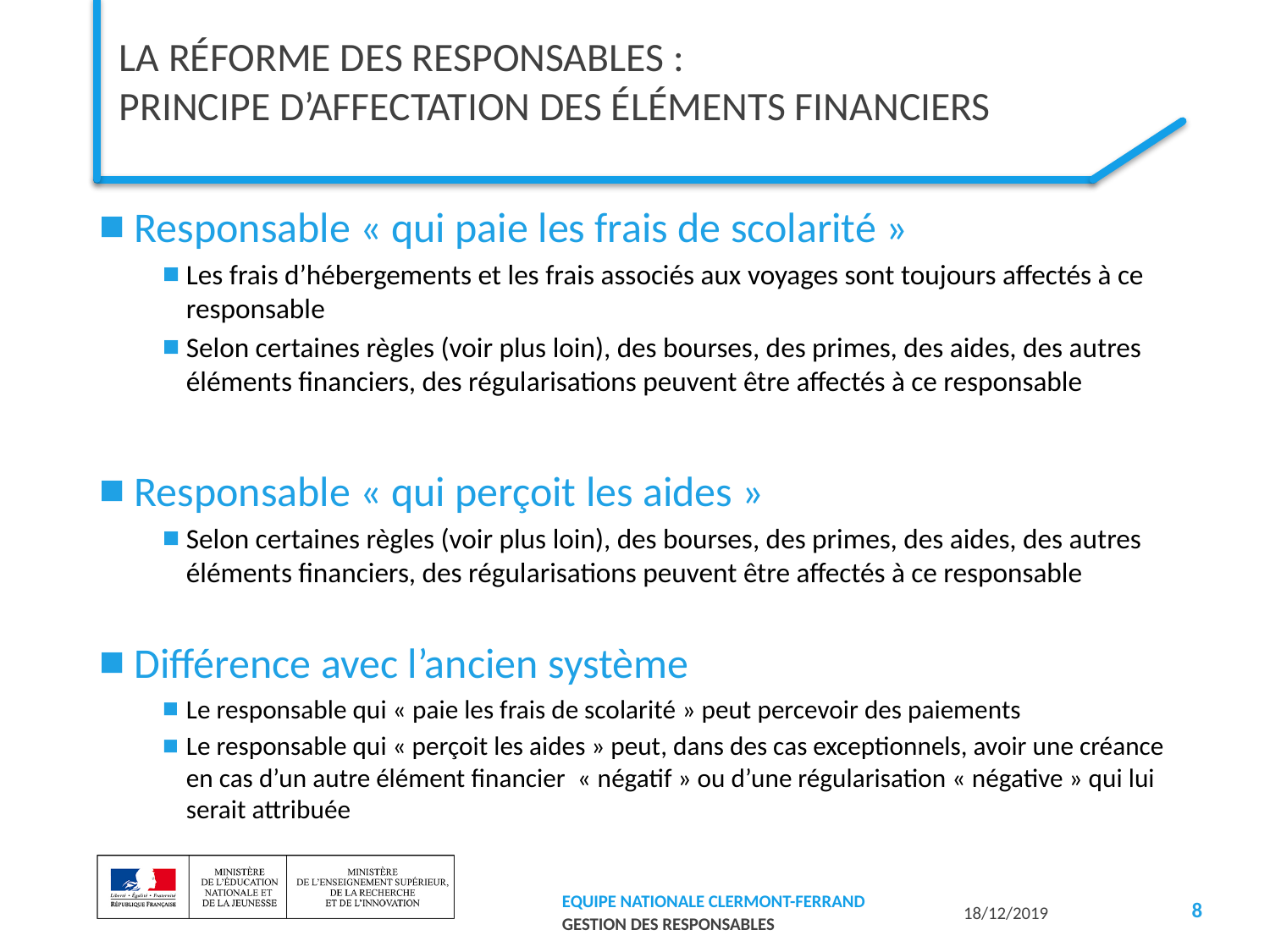

# la réforme des responsables : Principe d’affectation des éléments financiers
 Responsable « qui paie les frais de scolarité »
Les frais d’hébergements et les frais associés aux voyages sont toujours affectés à ce responsable
Selon certaines règles (voir plus loin), des bourses, des primes, des aides, des autres éléments financiers, des régularisations peuvent être affectés à ce responsable

 Responsable « qui perçoit les aides »
Selon certaines règles (voir plus loin), des bourses, des primes, des aides, des autres éléments financiers, des régularisations peuvent être affectés à ce responsable

 Différence avec l’ancien système
Le responsable qui « paie les frais de scolarité » peut percevoir des paiements
Le responsable qui « perçoit les aides » peut, dans des cas exceptionnels, avoir une créance en cas d’un autre élément financier  « négatif » ou d’une régularisation « négative » qui lui serait attribuée

8